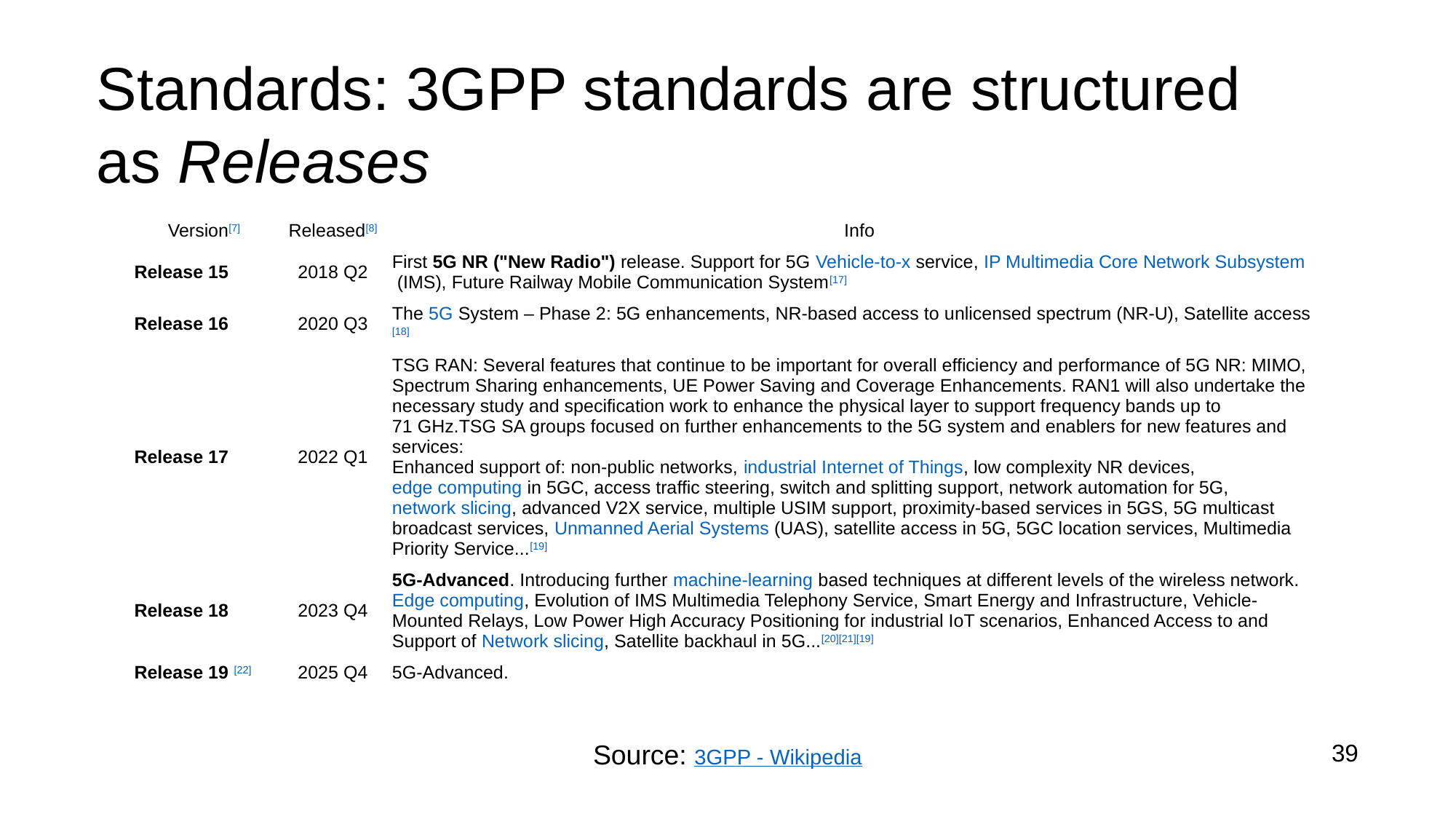

# Standards: 3GPP standards are structured as Releases
| Version[7] | Released[8] | Info |
| --- | --- | --- |
| Release 15 | 2018 Q2 | First 5G NR ("New Radio") release. Support for 5G Vehicle-to-x service, IP Multimedia Core Network Subsystem (IMS), Future Railway Mobile Communication System[17] |
| Release 16 | 2020 Q3 | The 5G System – Phase 2: 5G enhancements, NR-based access to unlicensed spectrum (NR-U), Satellite access[18] |
| Release 17 | 2022 Q1 | TSG RAN: Several features that continue to be important for overall efficiency and performance of 5G NR: MIMO, Spectrum Sharing enhancements, UE Power Saving and Coverage Enhancements. RAN1 will also undertake the necessary study and specification work to enhance the physical layer to support frequency bands up to 71 GHz.TSG SA groups focused on further enhancements to the 5G system and enablers for new features and services: Enhanced support of: non-public networks, industrial Internet of Things, low complexity NR devices, edge computing in 5GC, access traffic steering, switch and splitting support, network automation for 5G, network slicing, advanced V2X service, multiple USIM support, proximity-based services in 5GS, 5G multicast broadcast services, Unmanned Aerial Systems (UAS), satellite access in 5G, 5GC location services, Multimedia Priority Service...[19] |
| Release 18 | 2023 Q4 | 5G-Advanced. Introducing further machine-learning based techniques at different levels of the wireless network. Edge computing, Evolution of IMS Multimedia Telephony Service, Smart Energy and Infrastructure, Vehicle-Mounted Relays, Low Power High Accuracy Positioning for industrial IoT scenarios, Enhanced Access to and Support of Network slicing, Satellite backhaul in 5G...[20][21][19] |
| Release 19 [22] | 2025 Q4 | 5G-Advanced. |
39
Source: 3GPP - Wikipedia